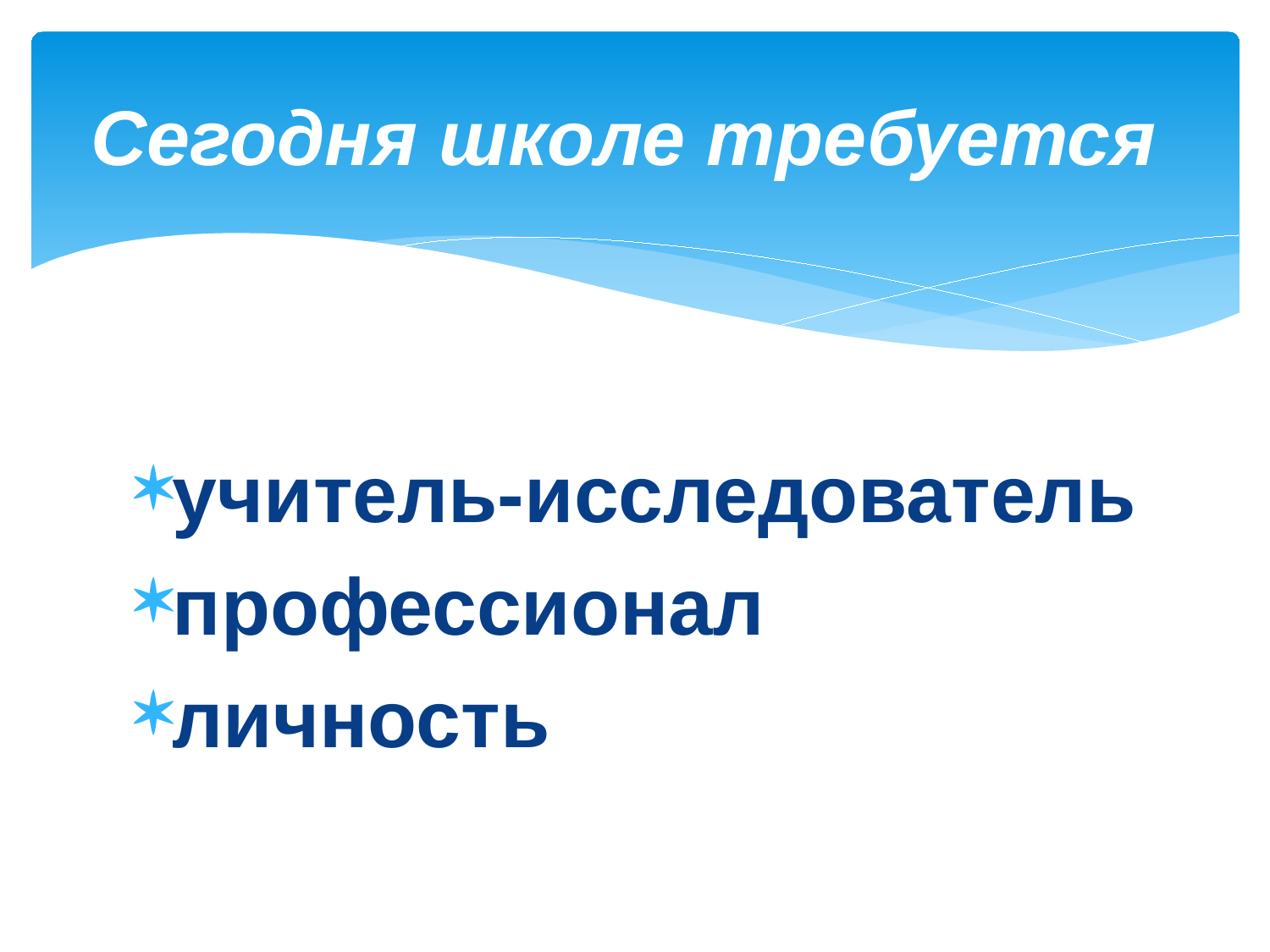

# Сегодня школе требуется

учитель-исследователь
профессионал
личность